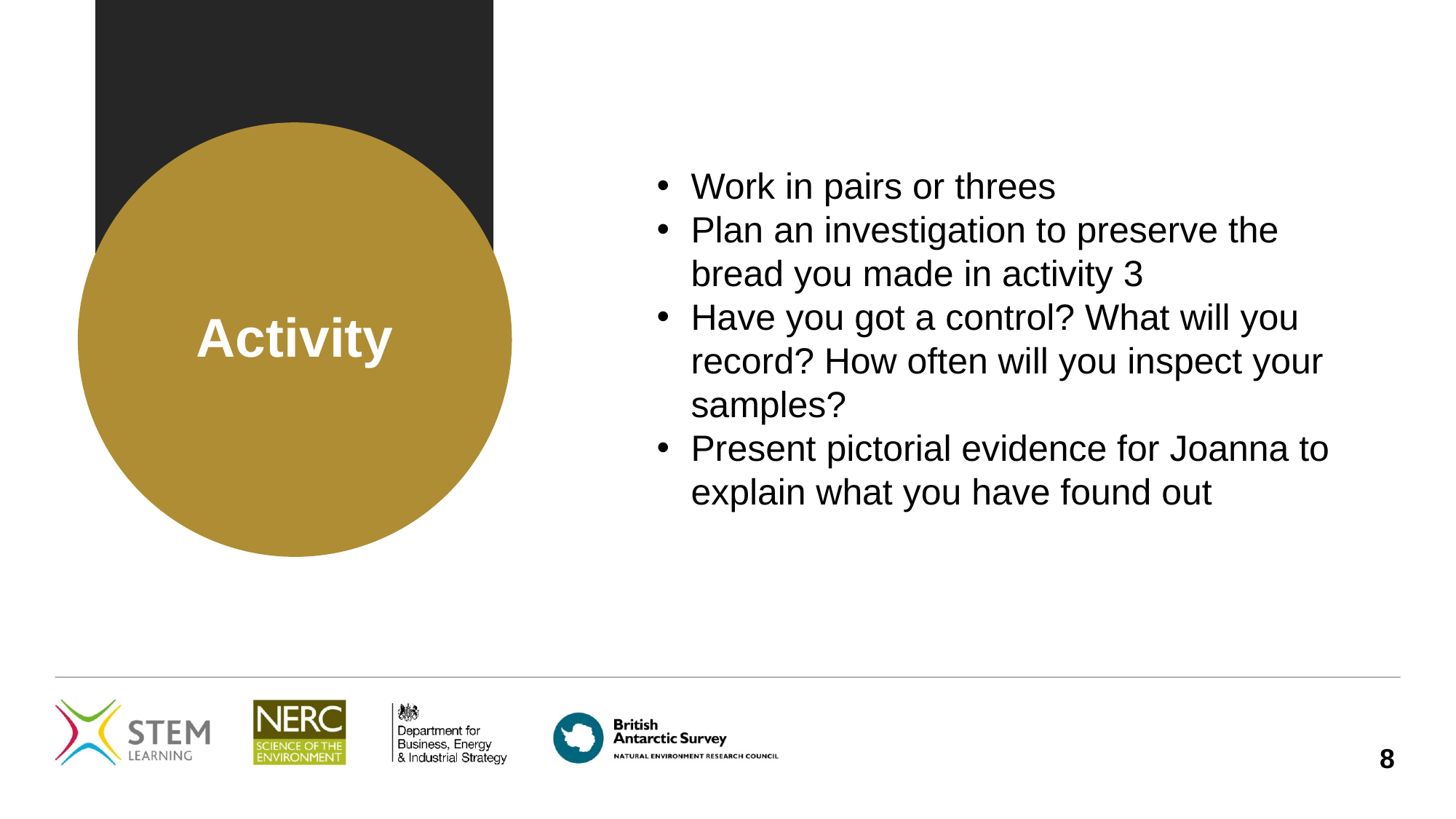

Work in pairs or threes
Plan an investigation to preserve the bread you made in activity 3
Have you got a control? What will you record? How often will you inspect your samples?
Present pictorial evidence for Joanna to explain what you have found out
# Activity
8